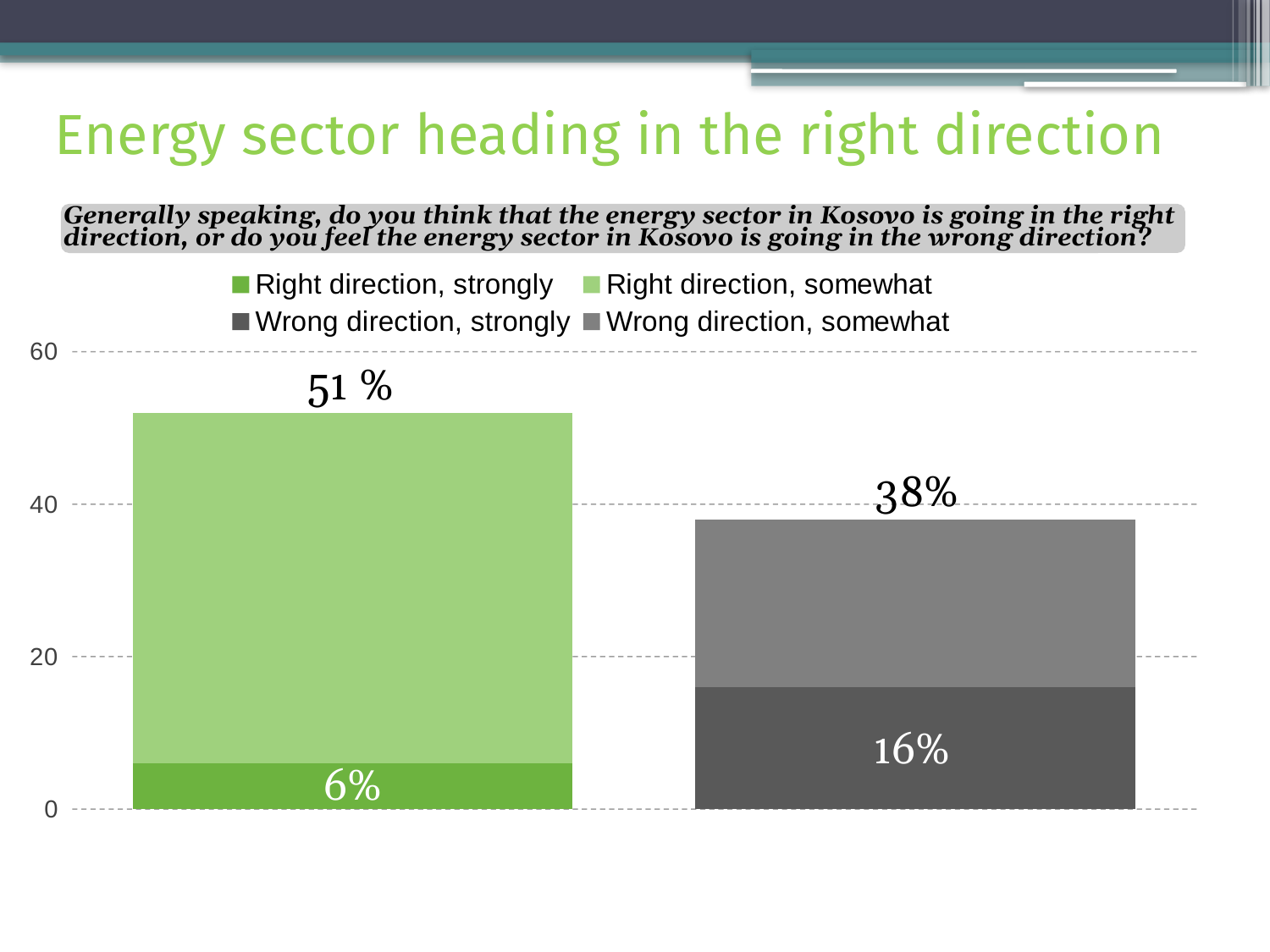

# Energy sector heading in the right direction
Generally speaking, do you think that the energy sector in Kosovo is going in the right direction, or do you feel the energy sector in Kosovo is going in the wrong direction?

### Chart

| Category |   | Right direction, strongly | Right direction, somewhat | Wrong direction, strongly | Wrong direction, somewhat |
|---|---|---|---|---|---|